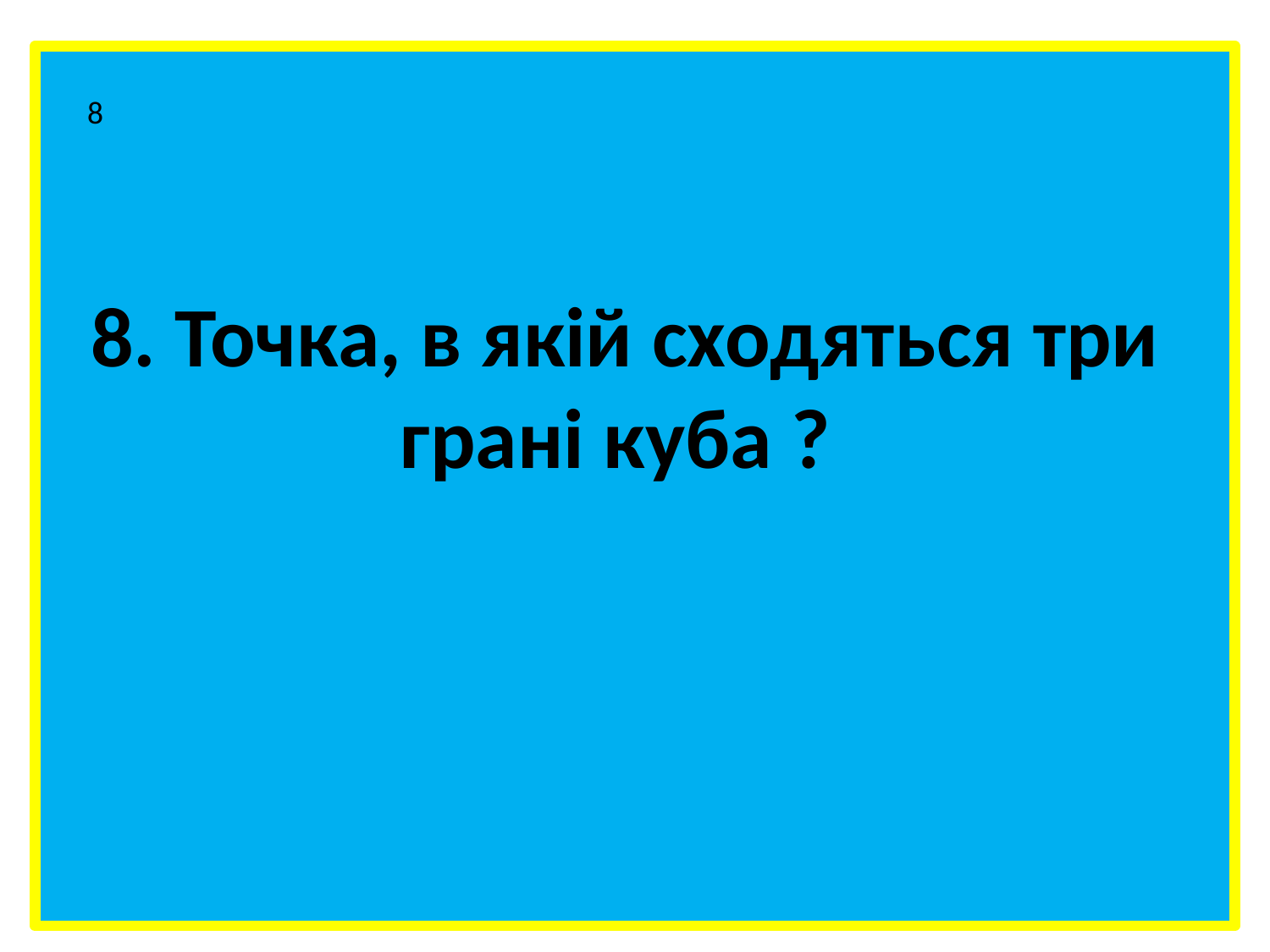

8
8. Точка, в якій сходяться три грані куба ?